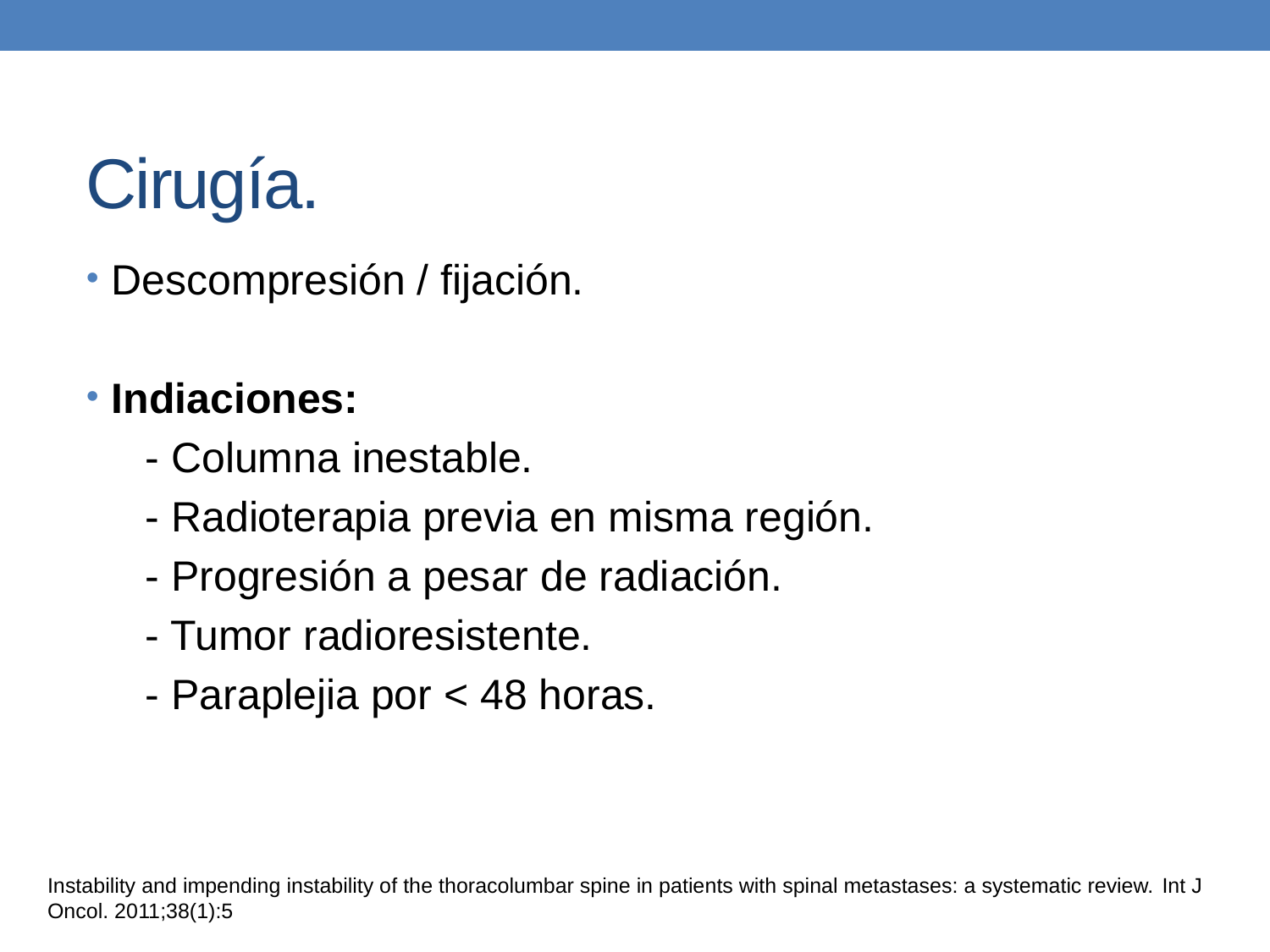

# Cirugía.
Descompresión / fijación.

Indiaciones:
     - Columna inestable.
     - Radioterapia previa en misma región.
     - Progresión a pesar de radiación.
     - Tumor radioresistente.
     - Paraplejia por < 48 horas.
Instability and impending instability of the thoracolumbar spine in patients with spinal metastases: a systematic review. Int J Oncol. 2011;38(1):5